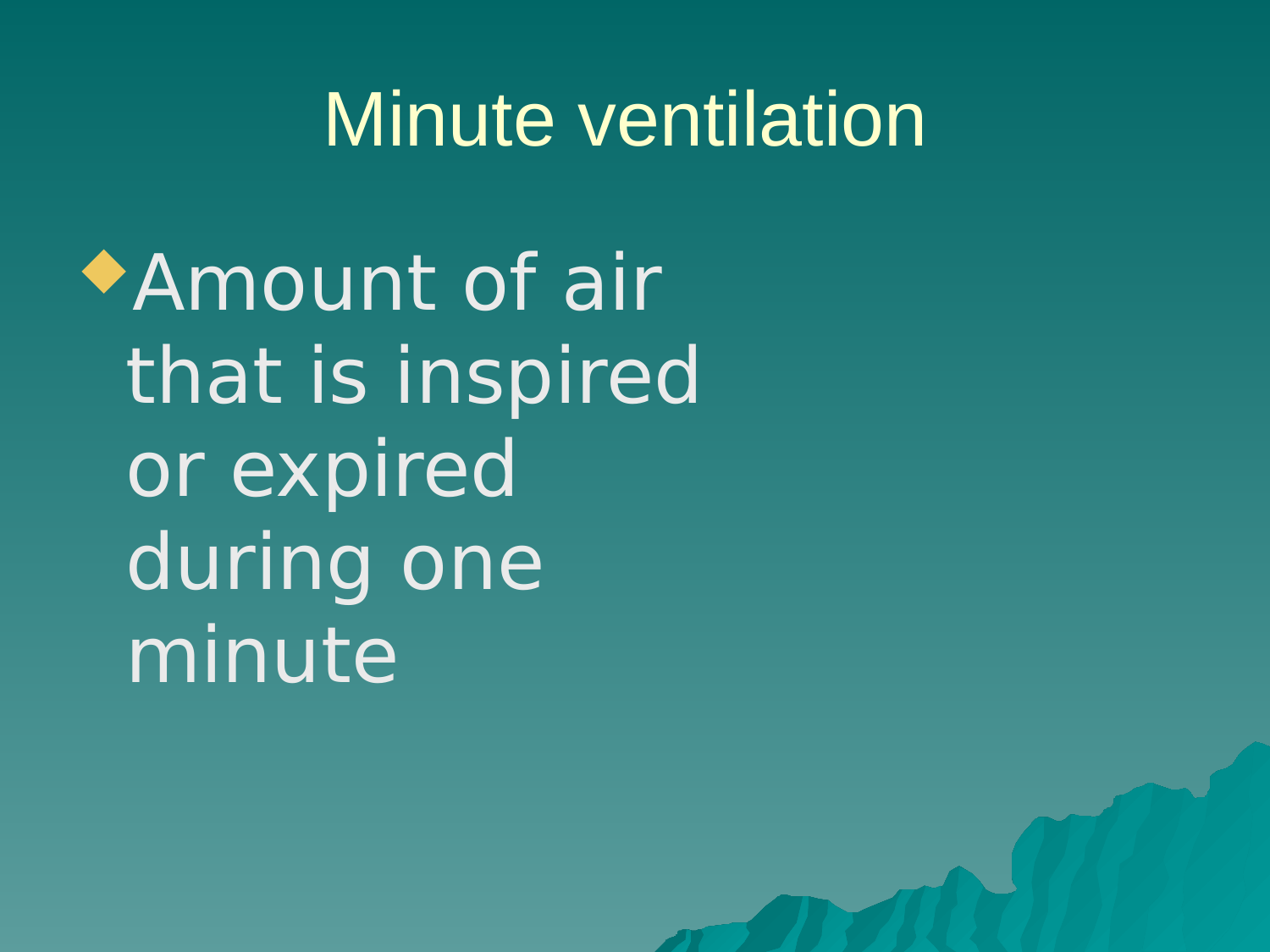

# Minute ventilation
Amount of air that is inspired or expired during one minute